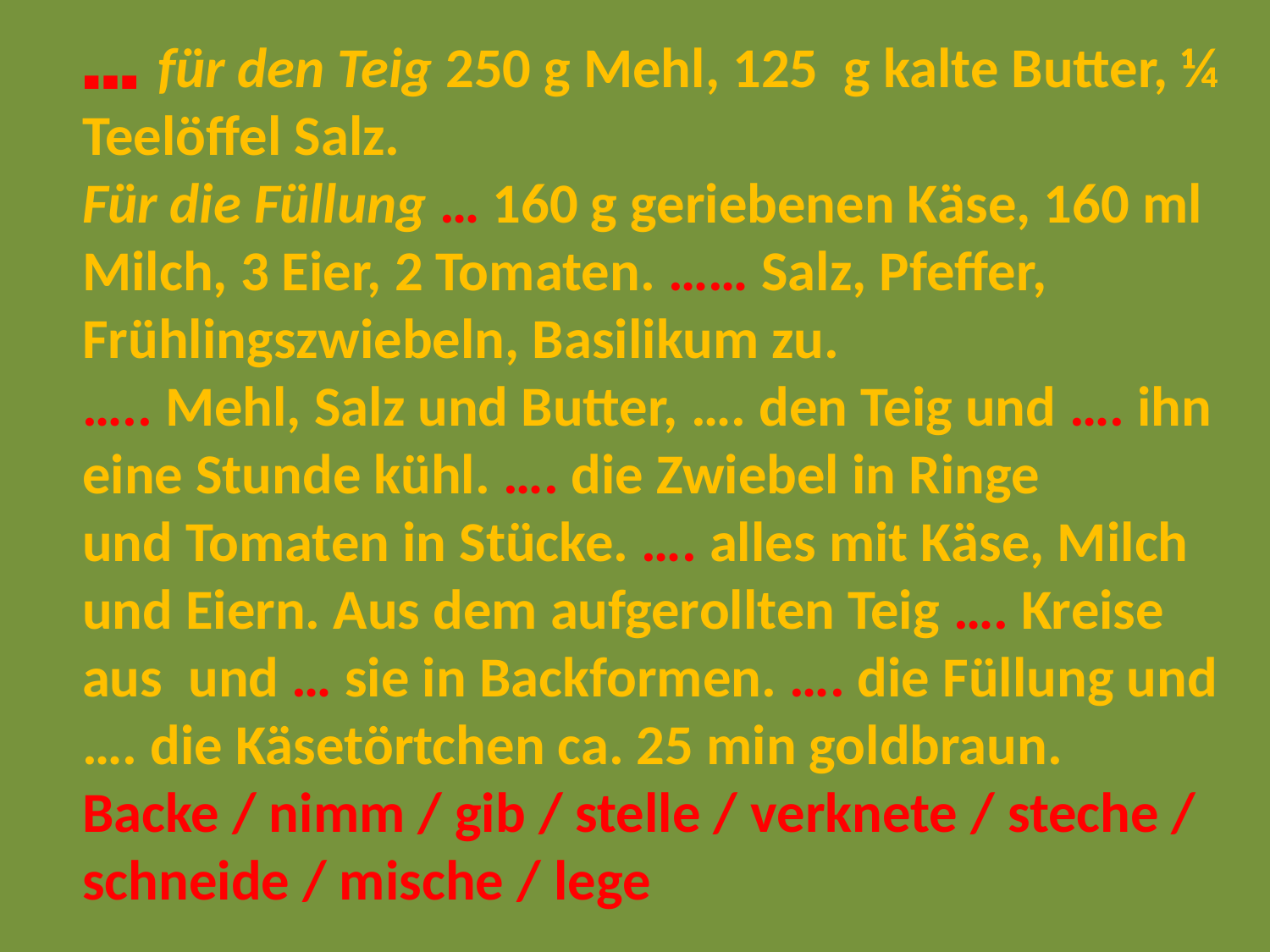

# ... für den Teig 250 g Mehl, 125  g kalte Butter, ¼ Teelöffel Salz. Für die Füllung … 160 g geriebenen Käse, 160 ml Milch, 3 Eier, 2 Tomaten. …… Salz, Pfeffer, Frühlingszwiebeln, Basilikum zu. ….. Mehl, Salz und Butter, …. den Teig und …. ihn eine Stunde kühl. …. die Zwiebel in Ringe und Tomaten in Stücke. …. alles mit Käse, Milch und Eiern. Aus dem aufgerollten Teig …. Kreise aus  und … sie in Backformen. …. die Füllung und …. die Käsetörtchen ca. 25 min goldbraun. Backe / nimm / gib / stelle / verknete / steche / schneide / mische / lege